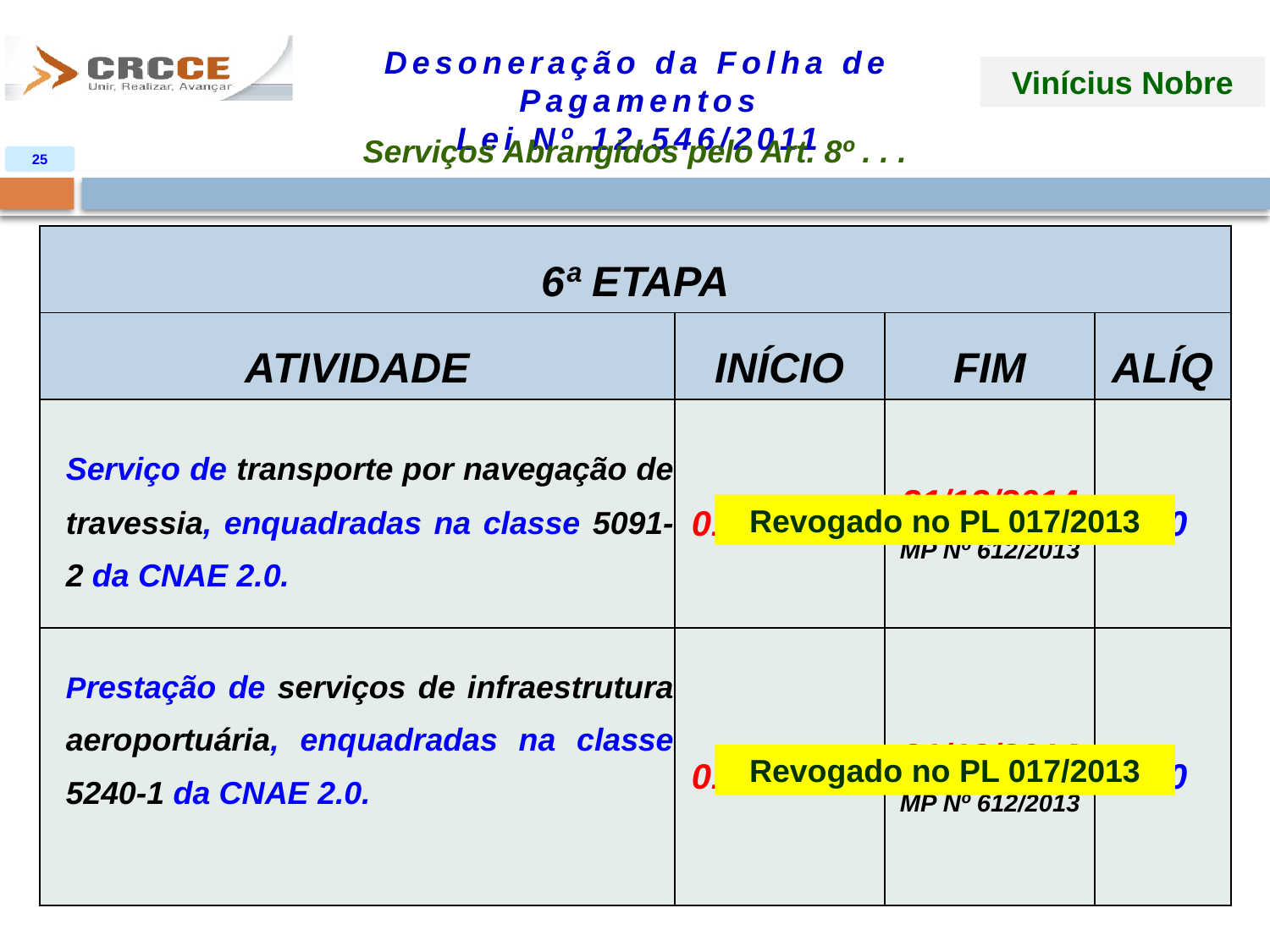

Serviços Abrangidos pelo Art. 8º . . .
25
| 6ª ETAPA |  |  |  |
| --- | --- | --- | --- |
| ATIVIDADE | INÍCIO | FIM | ALÍQ |
| Serviço de transporte por navegação de travessia, enquadradas na classe 5091-2 da CNAE 2.0. | 01/01/2014 | 31/12/2014 MP Nº 612/2013 | 1,0 |
| Prestação de serviços de infraestrutura aeroportuária, enquadradas na classe 5240-1 da CNAE 2.0. | 01/01/2014 | 31/12/2014 MP Nº 612/2013 | 2,0 |
Revogado no PL 017/2013
Revogado no PL 017/2013